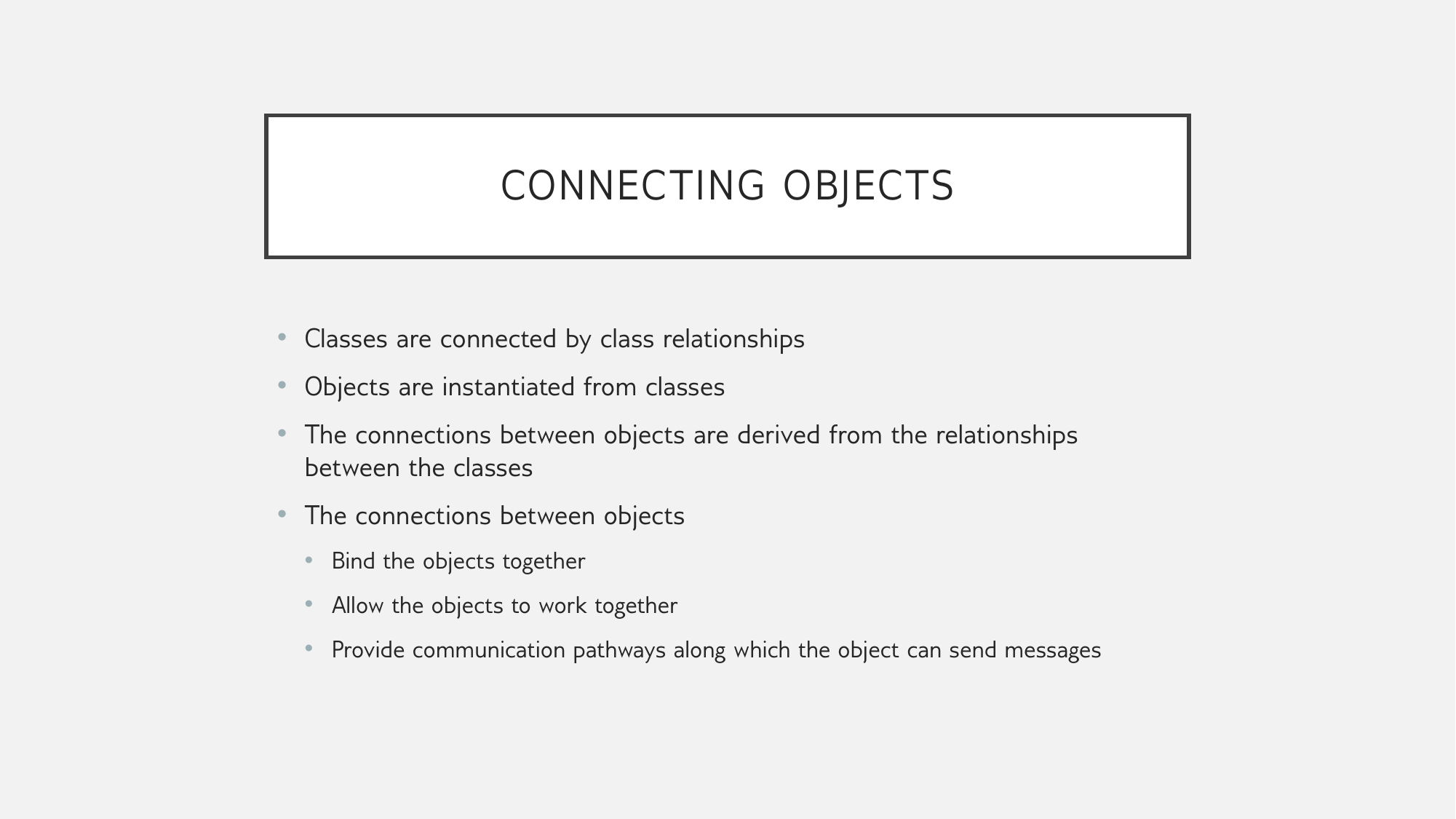

# Connecting Objects
Classes are connected by class relationships
Objects are instantiated from classes
The connections between objects are derived from the relationships between the classes
The connections between objects
Bind the objects together
Allow the objects to work together
Provide communication pathways along which the object can send messages